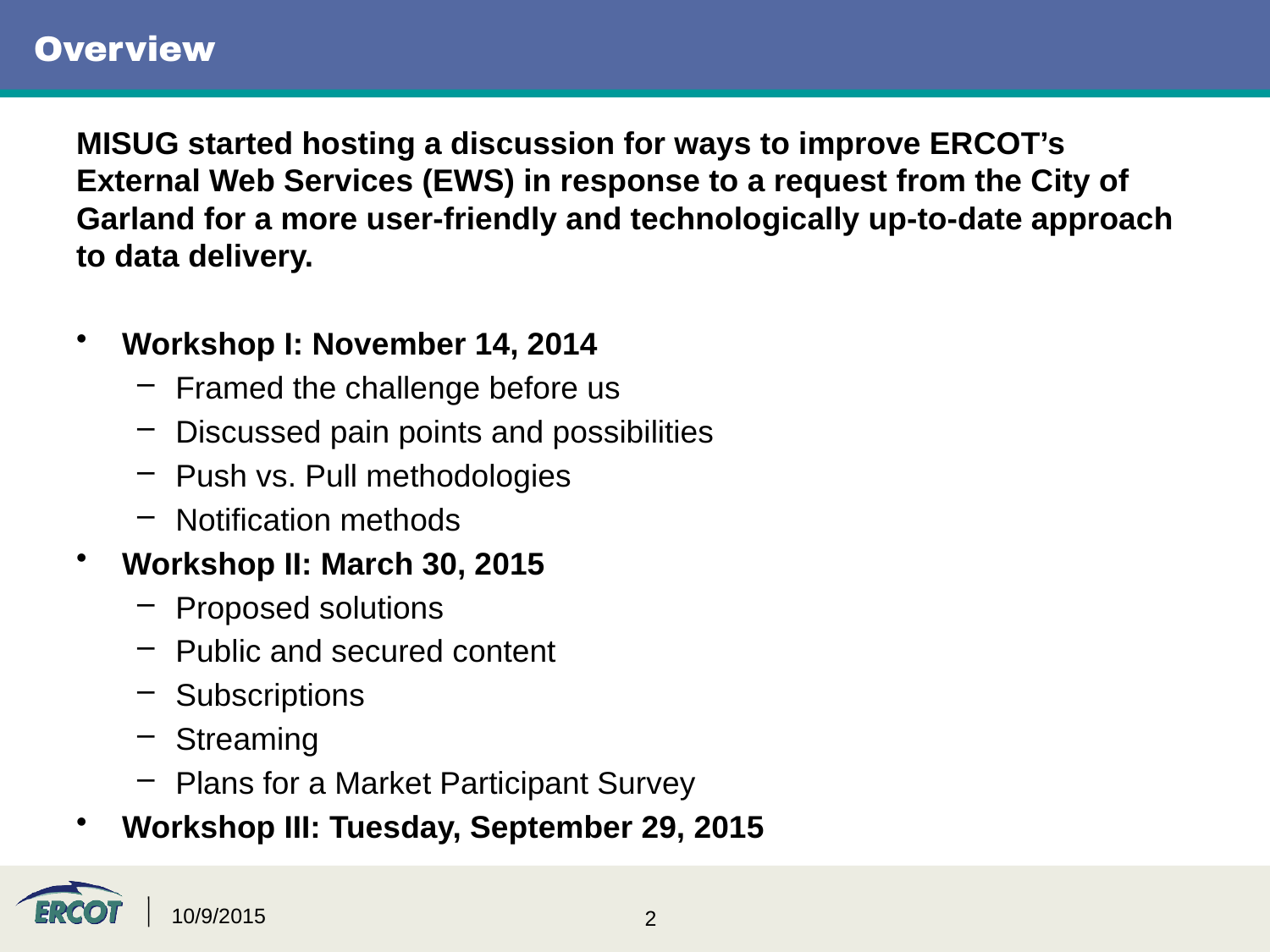

# Overview
MISUG started hosting a discussion for ways to improve ERCOT’s External Web Services (EWS) in response to a request from the City of Garland for a more user-friendly and technologically up-to-date approach to data delivery.

Workshop I: November 14, 2014
Framed the challenge before us
Discussed pain points and possibilities
Push vs. Pull methodologies
Notification methods
Workshop II: March 30, 2015
Proposed solutions
Public and secured content
Subscriptions
Streaming
Plans for a Market Participant Survey
Workshop III: Tuesday, September 29, 2015
10/9/2015